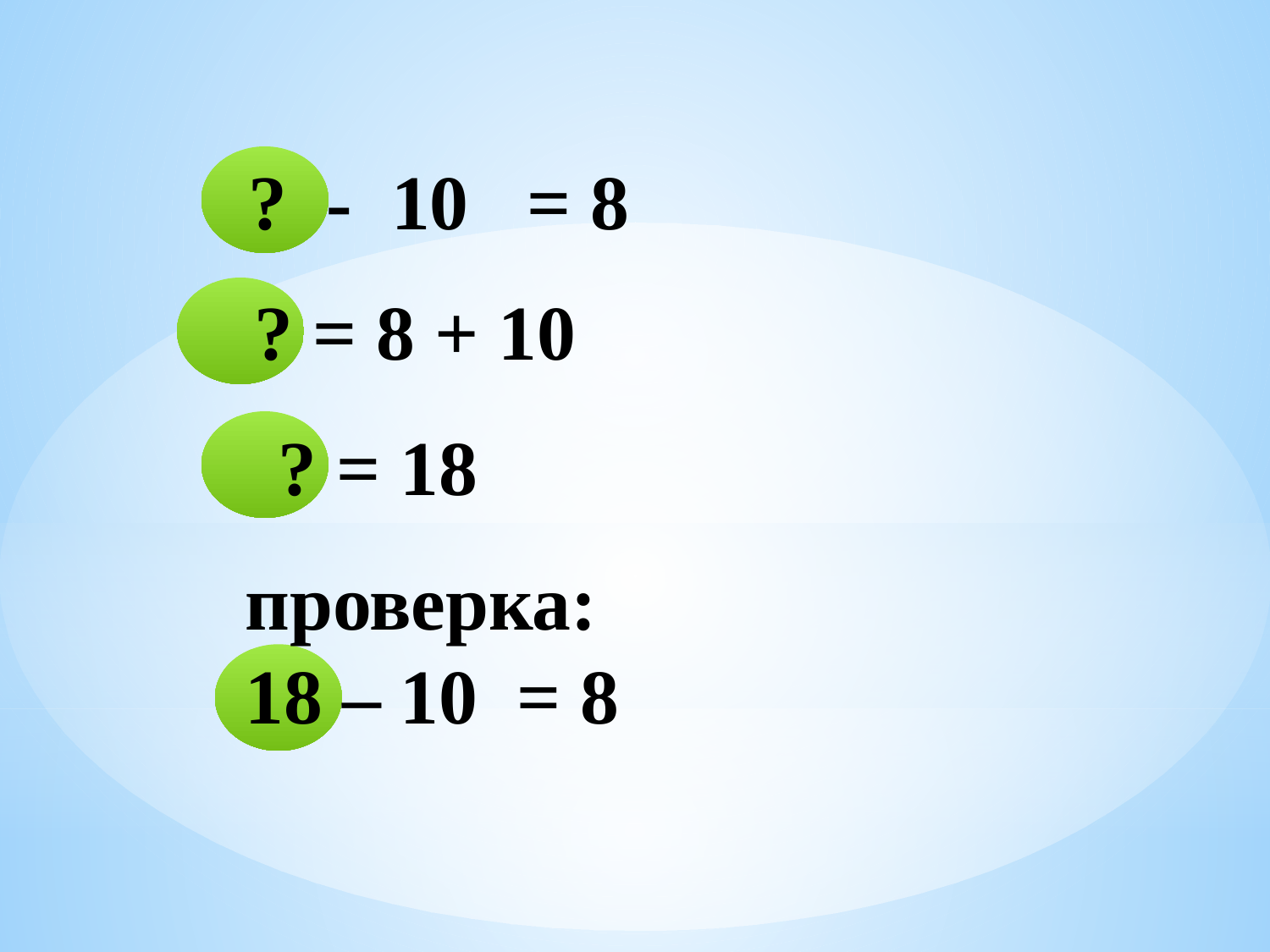

?  -  10   = 8

? = 8 + 10

? = 18
проверка:
18 – 10  = 8